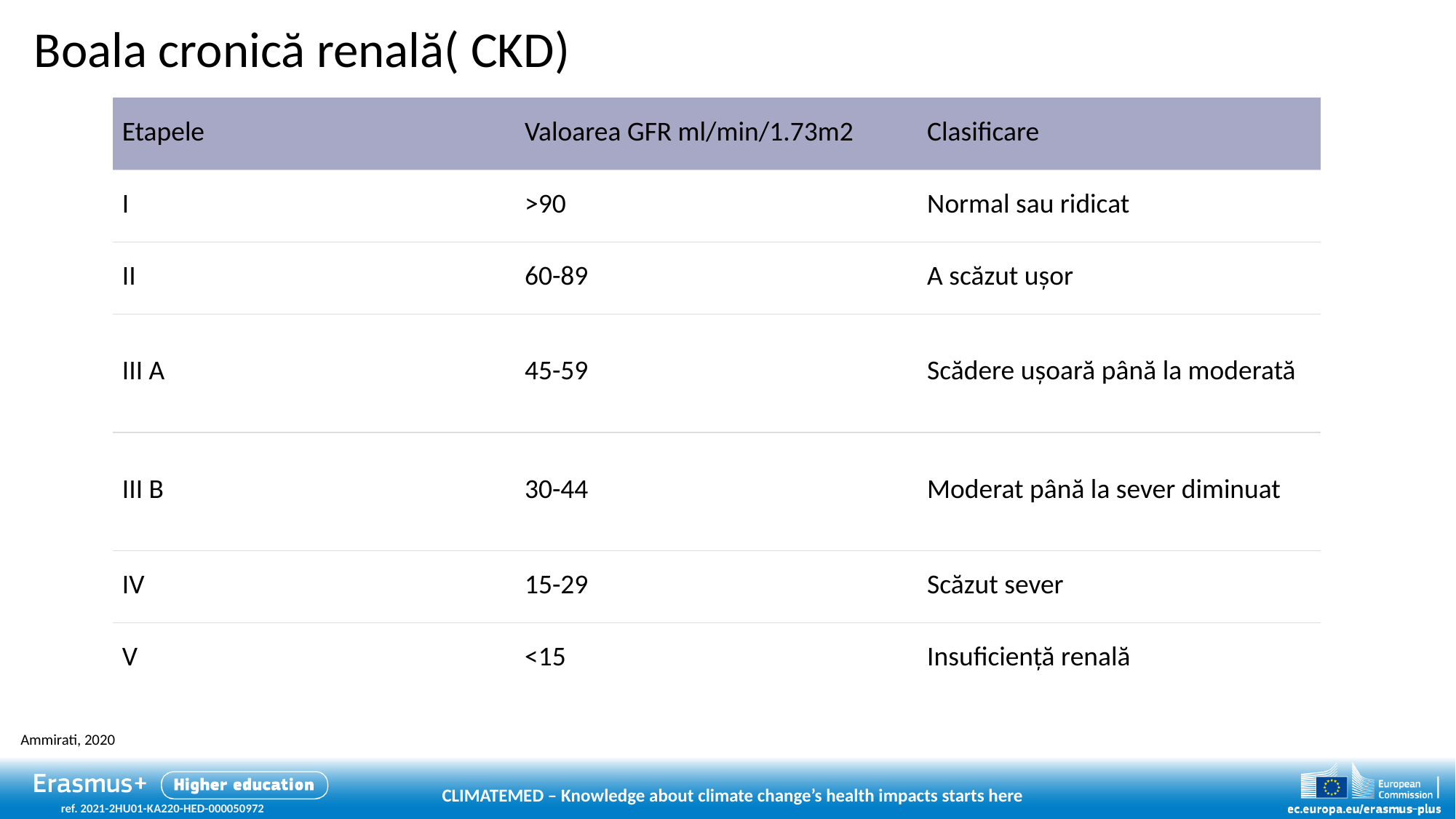

# Boala cronică renală( CKD)
| Etapele | Valoarea GFR ml/min/1.73m2 | Clasificare |
| --- | --- | --- |
| I | >90 | Normal sau ridicat |
| II | 60-89 | A scăzut ușor |
| III A | 45-59 | Scădere ușoară până la moderată |
| III B | 30-44 | Moderat până la sever diminuat |
| IV | 15-29 | Scăzut sever |
| V | <15 | Insuficiență renală |

Ammirati, 2020